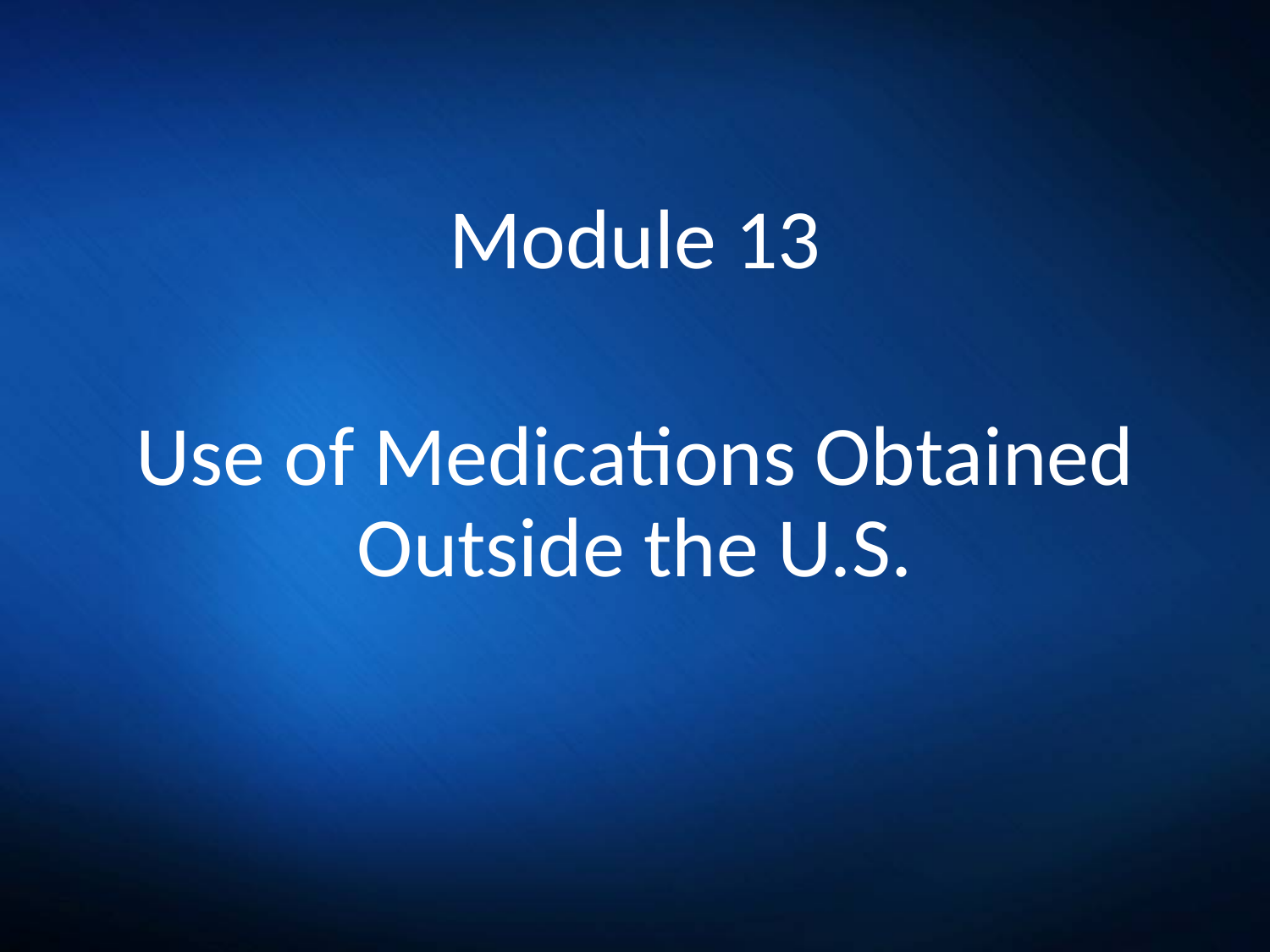

Module 13

Use of Medications Obtained Outside the U.S.